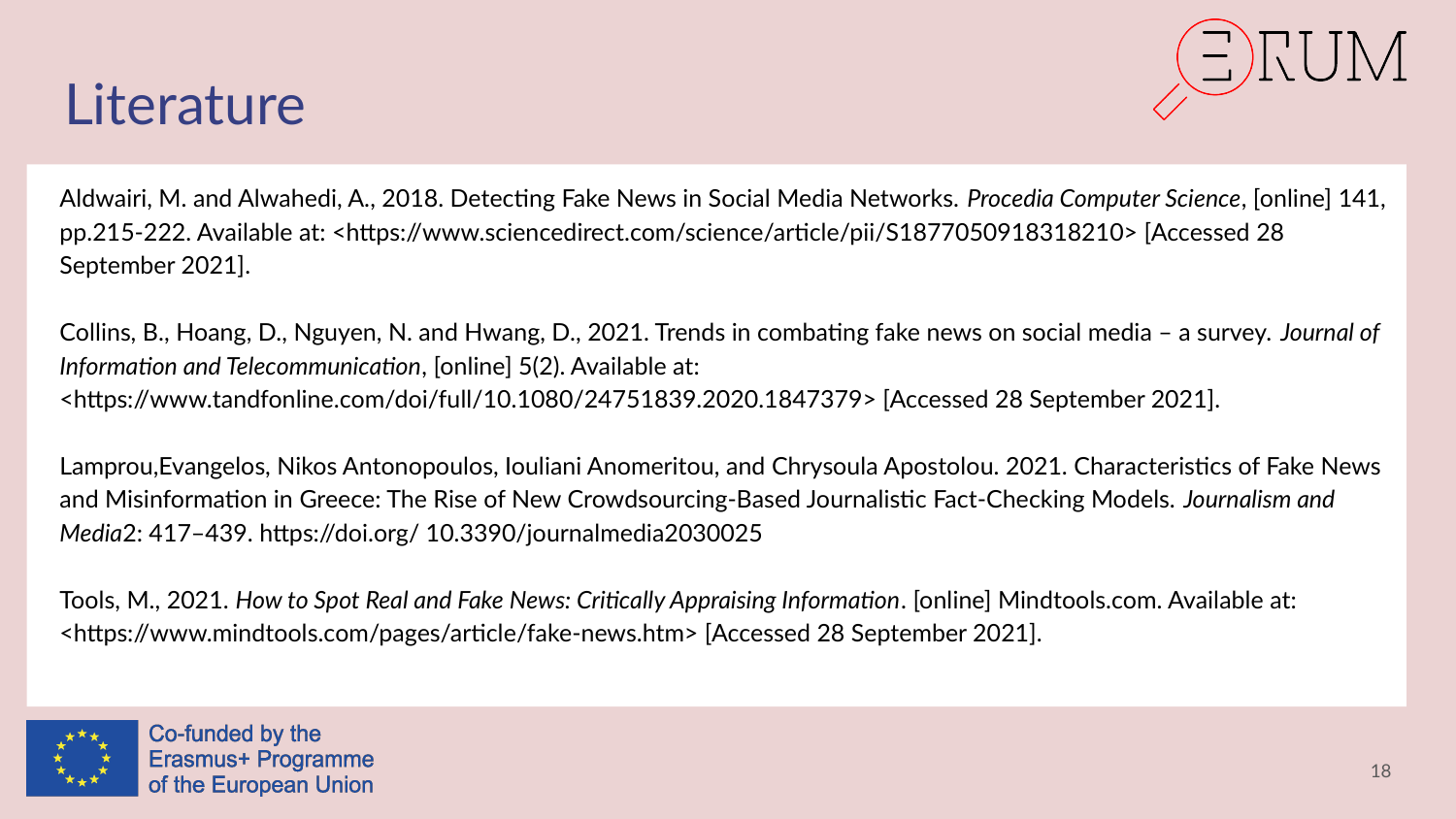

# Literature
Aldwairi, M. and Alwahedi, A., 2018. Detecting Fake News in Social Media Networks. Procedia Computer Science, [online] 141, pp.215-222. Available at: <https://www.sciencedirect.com/science/article/pii/S1877050918318210> [Accessed 28 September 2021].
Collins, B., Hoang, D., Nguyen, N. and Hwang, D., 2021. Trends in combating fake news on social media – a survey. Journal of Information and Telecommunication, [online] 5(2). Available at: <https://www.tandfonline.com/doi/full/10.1080/24751839.2020.1847379> [Accessed 28 September 2021].
Lamprou,Evangelos, Nikos Antonopoulos, Iouliani Anomeritou, and Chrysoula Apostolou. 2021. Characteristics of Fake News and Misinformation in Greece: The Rise of New Crowdsourcing-Based Journalistic Fact-Checking Models. Journalism and Media2: 417–439. https://doi.org/ 10.3390/journalmedia2030025
Tools, M., 2021. How to Spot Real and Fake News: Critically Appraising Information. [online] Mindtools.com. Available at: <https://www.mindtools.com/pages/article/fake-news.htm> [Accessed 28 September 2021].
18